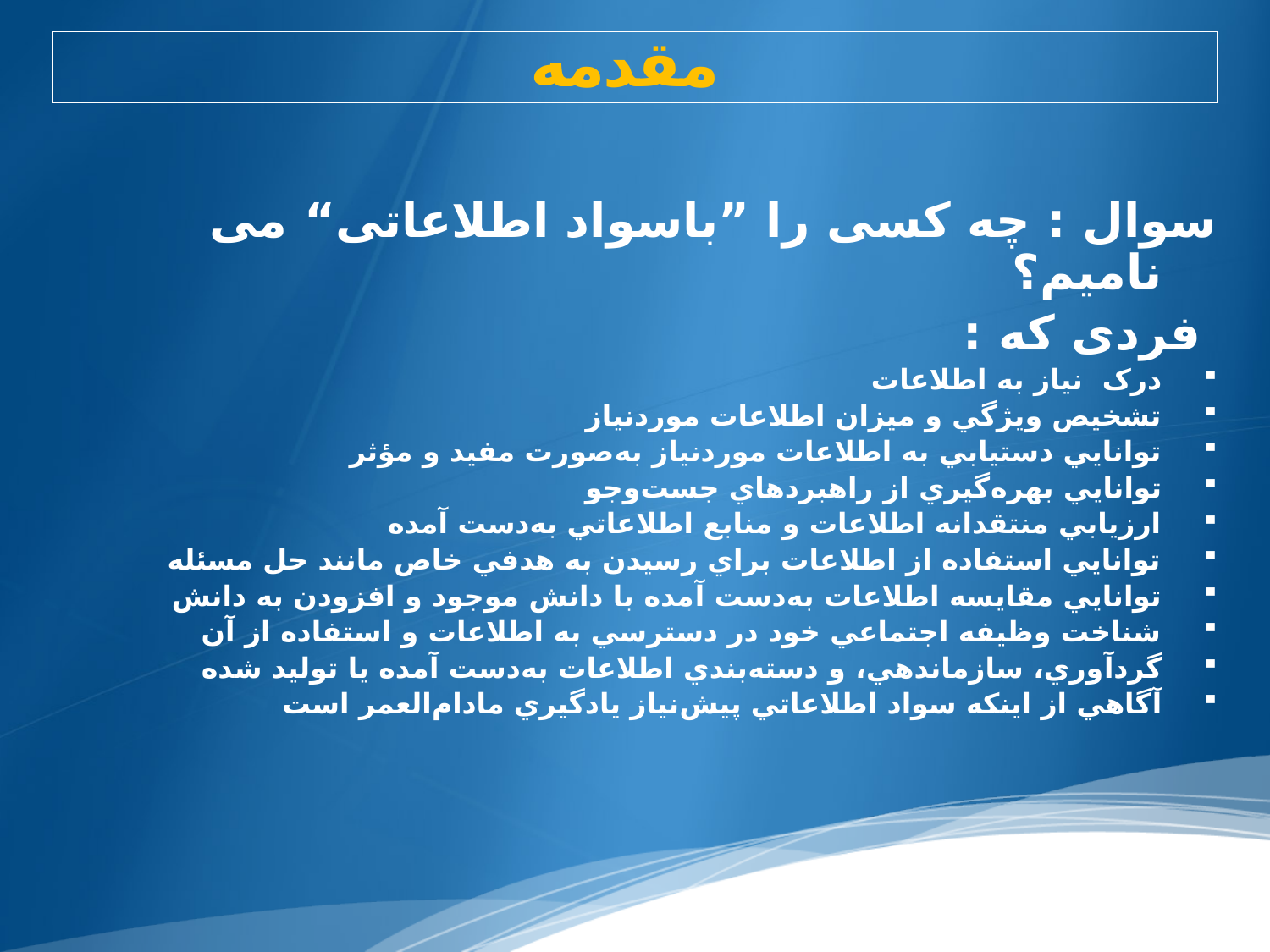

# مقدمه
سوال : چه کسی را ”باسواد اطلاعاتی“ می نامیم؟
 فردی که :
درک  نياز به اطلاعات
تشخيص ويژگي و ميزان اطلاعات موردنياز
توانايي دستيابي به اطلاعات موردنياز به‌صورت مفيد و مؤثر
توانايي بهره‌گيري از راهبردهاي جست‌وجو
ارزيابي منتقدانه اطلاعات و منابع اطلاعاتي به‌دست آمده
توانايي استفاده از اطلاعات براي رسيدن به هدفي خاص مانند حل مسئله
توانايي مقايسه اطلاعات به‌دست آمده با دانش موجود و افزودن به دانش
شناخت وظيفه اجتماعي خود در دسترسي به اطلاعات و استفاده از آن
گردآوري، سازماندهي، و دسته‌بندي اطلاعات به‌دست آمده يا توليد شده
آگاهي از اينكه سواد اطلاعاتي پيش‌نياز يادگيري مادام‌العمر است